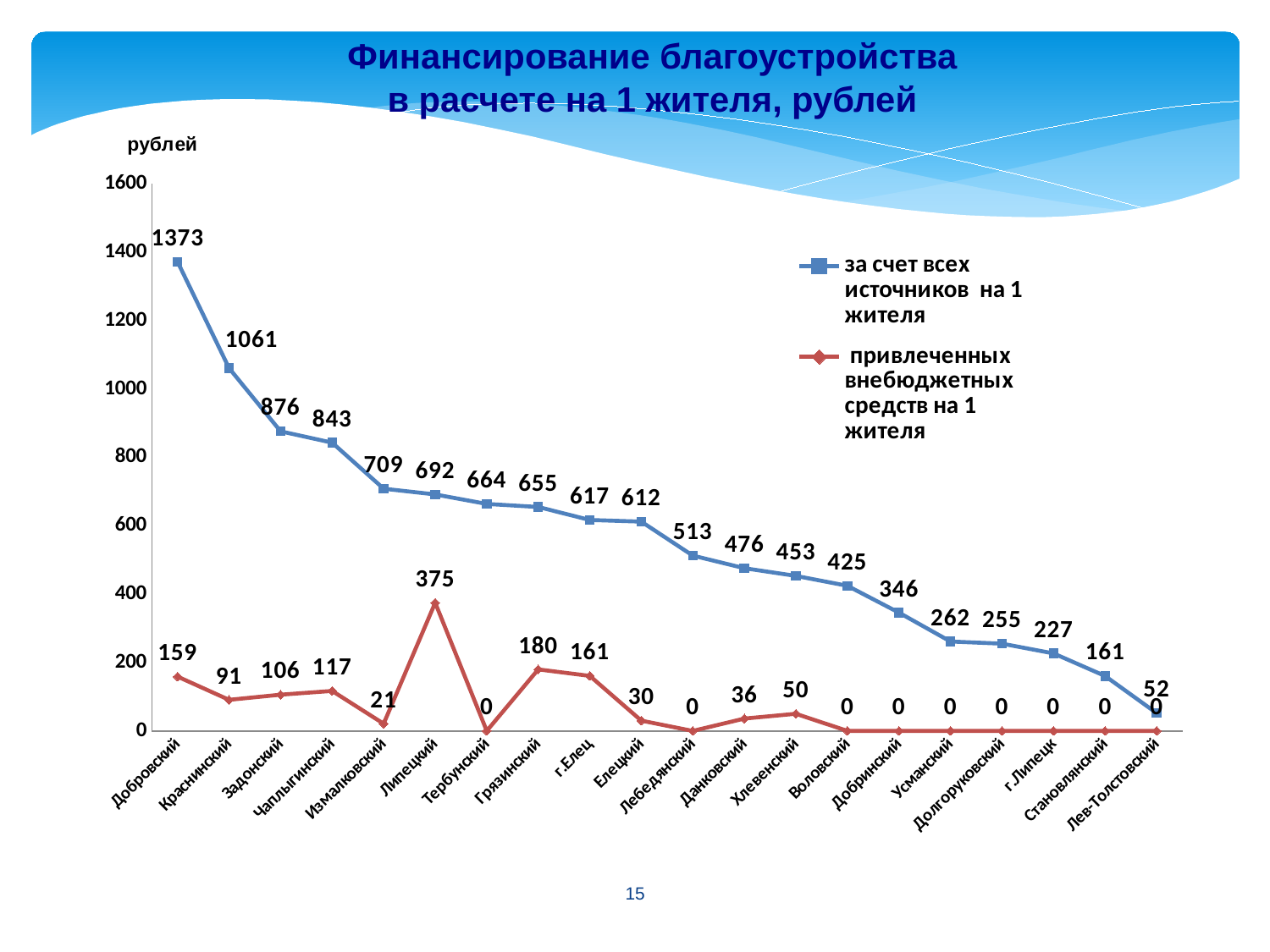

Финансирование благоустройства в расчете на 1 жителя, рублей

### Chart

| Category | за счет всех источников  на 1 жителя |  привлеченных  внебюджетных   средств на 1 жителя |
|---|---|---|
| Добровский | 1372.601704979218 | 159.0 |
| Краснинский | 1061.3076981765469 | 91.0 |
| Задонский | 876.4628346320844 | 106.0 |
| Чаплыгинский | 843.2605493567659 | 117.0 |
| Измалковский | 708.6871880199667 | 21.0 |
| Липецкий | 691.7875195885401 | 375.0 |
| Тербунский | 664.0660520898596 | 0.0 |
| Грязинский | 655.1279373368147 | 180.0 |
| г.Елец | 617.1614724522799 | 161.0 |
| Елецкий | 612.267607531409 | 30.0 |
| Лебедянский | 512.8732184845722 | 0.0 |
| Данковский | 475.9879597067413 | 36.0 |
| Хлевенский | 453.48929025693207 | 50.0 |
| Воловский | 424.6333013930862 | 0.0 |
| Добринский | 346.14095722620067 | 0.0 |
| Усманский | 261.60079860145413 | 0.0 |
| Долгоруковский | 255.25368748233964 | 0.0 |
| г.Липецк | 226.74809172300814 | 0.0 |
| Становлянский | 160.69747761519983 | 0.0 |
| Лев-Толстовский | 52.15095235269684 | 0.0 |
15